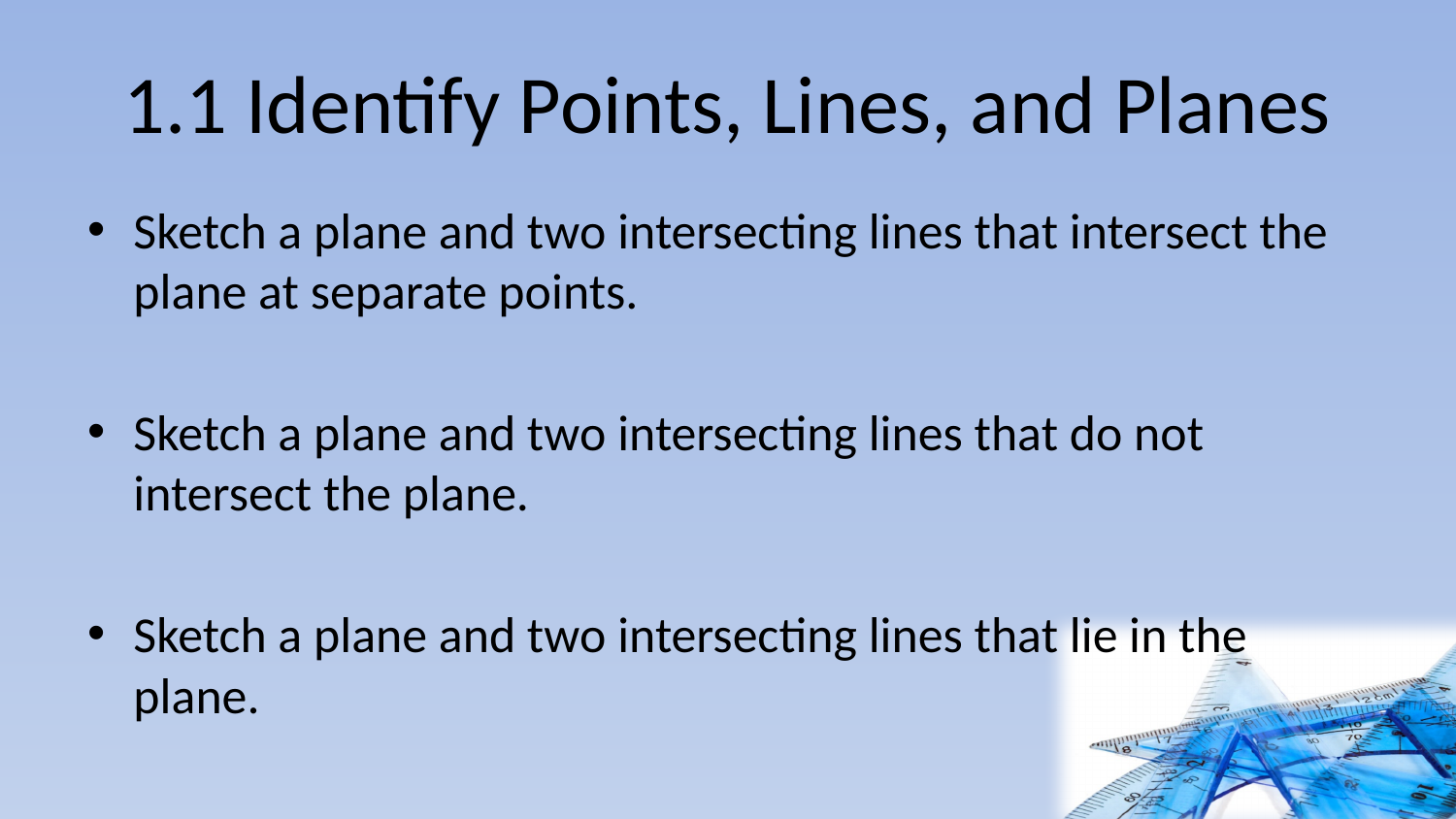

# 1.1 Identify Points, Lines, and Planes
Sketch a plane and two intersecting lines that intersect the plane at separate points.

Sketch a plane and two intersecting lines that do not intersect the plane.

Sketch a plane and two intersecting lines that lie in the plane.